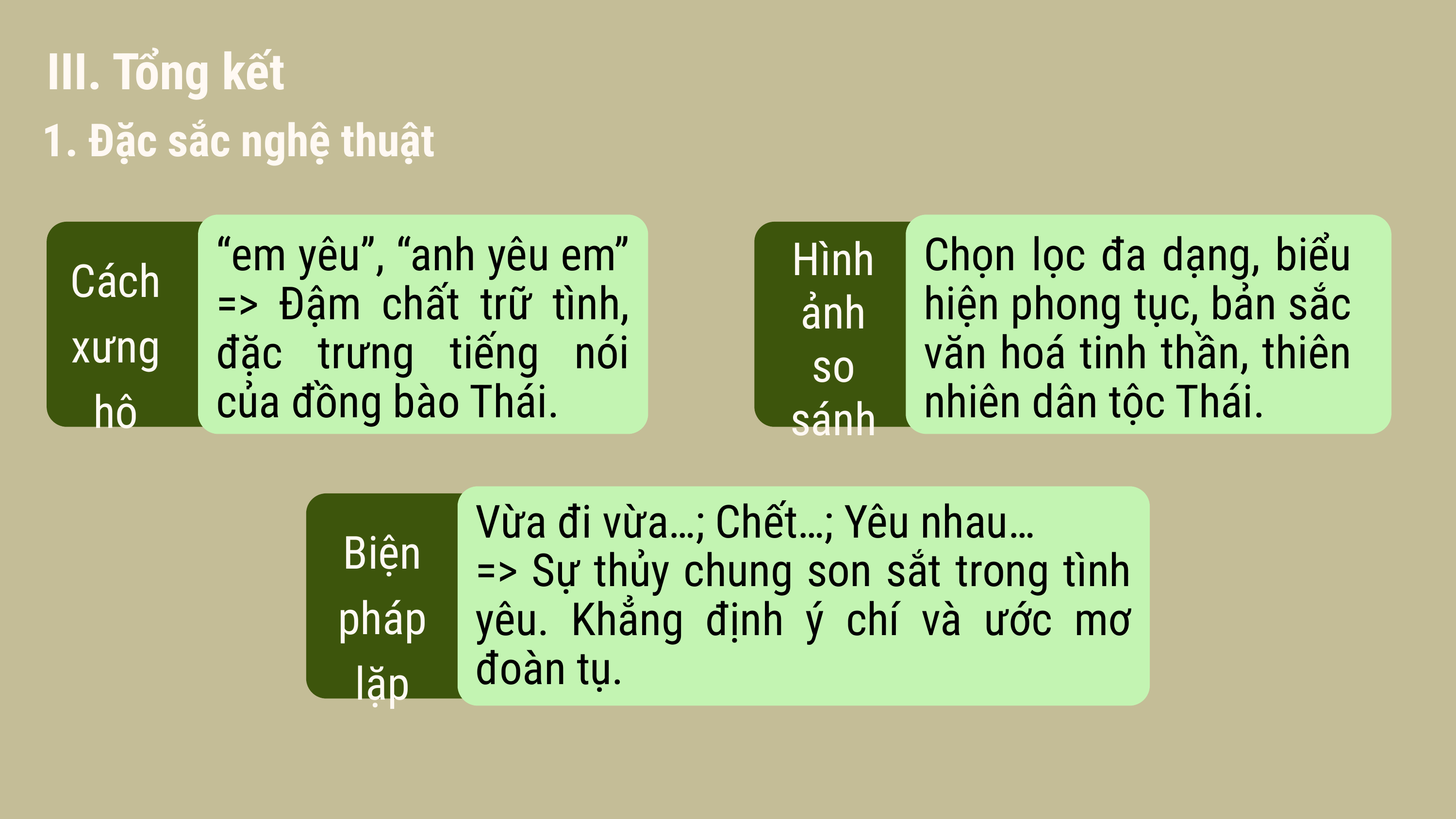

III. Tổng kết
1. Đặc sắc nghệ thuật

“em yêu”, “anh yêu em” => Đậm chất trữ tình, đặc trưng tiếng nói của đồng bào Thái.
Chọn lọc đa dạng, biểu hiện phong tục, bản sắc văn hoá tinh thần, thiên nhiên dân tộc Thái.
Hình ảnh so sánh
Cách xưng hô

Vừa đi vừa…; Chết…; Yêu nhau…
=> Sự thủy chung son sắt trong tình yêu. Khẳng định ý chí và ước mơ đoàn tụ.

Biện pháp lặp